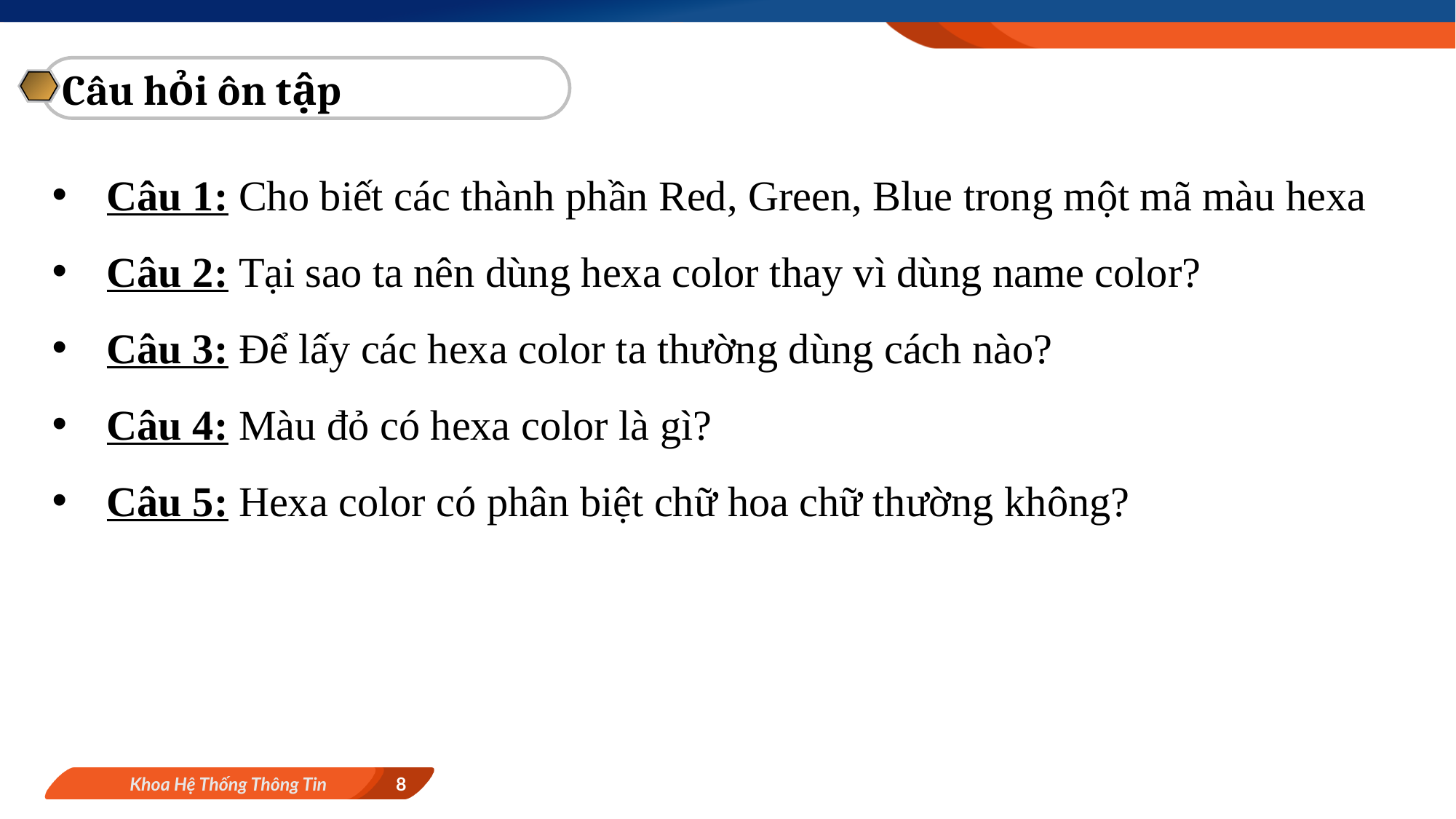

Câu hỏi ôn tập

Câu 1: Cho biết các thành phần Red, Green, Blue trong một mã màu hexa
Câu 2: Tại sao ta nên dùng hexa color thay vì dùng name color?
Câu 3: Để lấy các hexa color ta thường dùng cách nào?
Câu 4: Màu đỏ có hexa color là gì?
Câu 5: Hexa color có phân biệt chữ hoa chữ thường không?
8
Khoa Hệ Thống Thông Tin